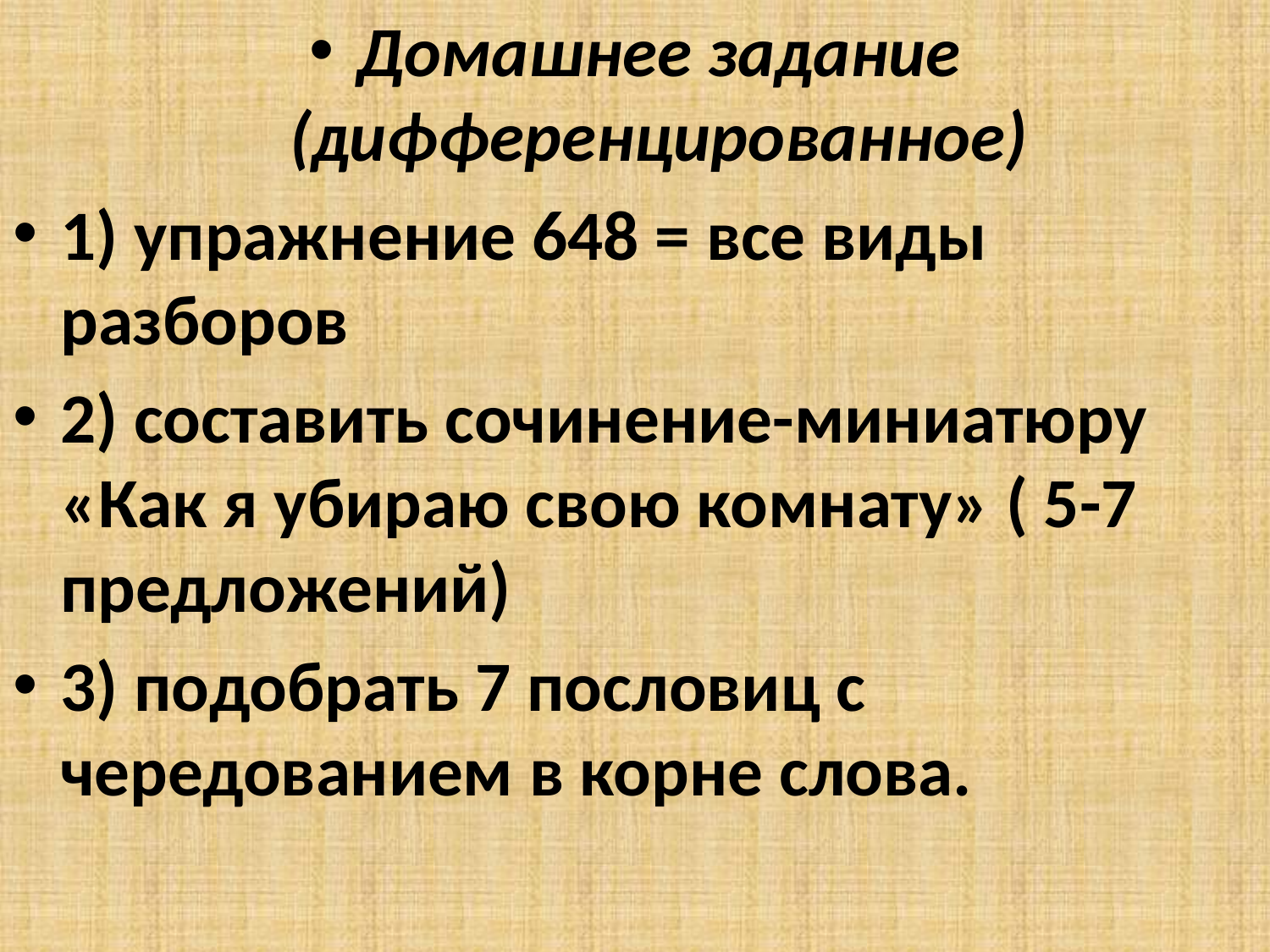

Домашнее задание (дифференцированное)
1) упражнение 648 = все виды разборов
2) составить сочинение-миниатюру  «Как я убираю свою комнату» ( 5-7 предложений)
3) подобрать 7 пословиц с чередованием в корне слова.

#